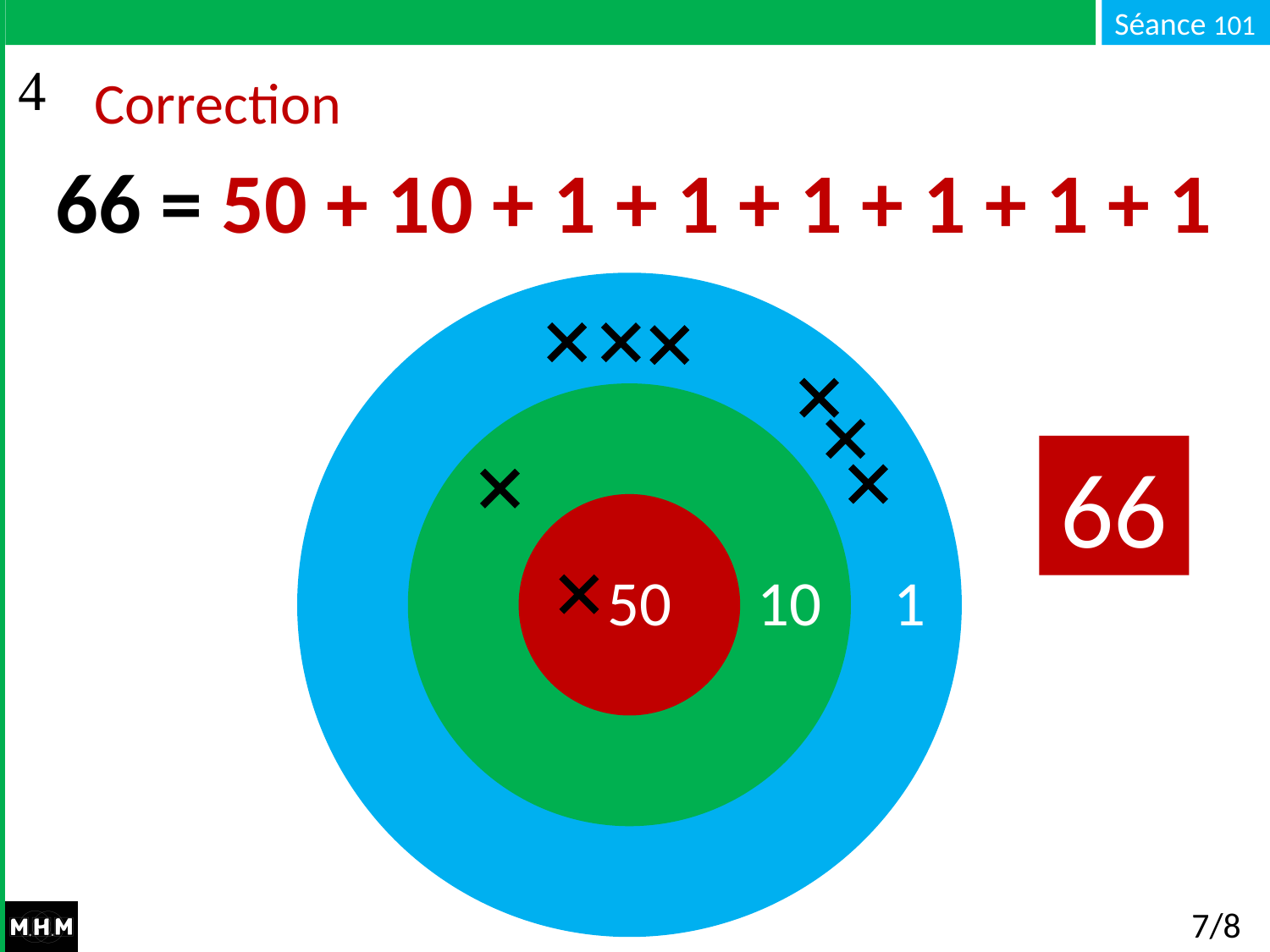

# Correction
66 = 50 + 10 + 1 + 1 + 1 + 1 + 1 + 1

66

50      10     1

7/8